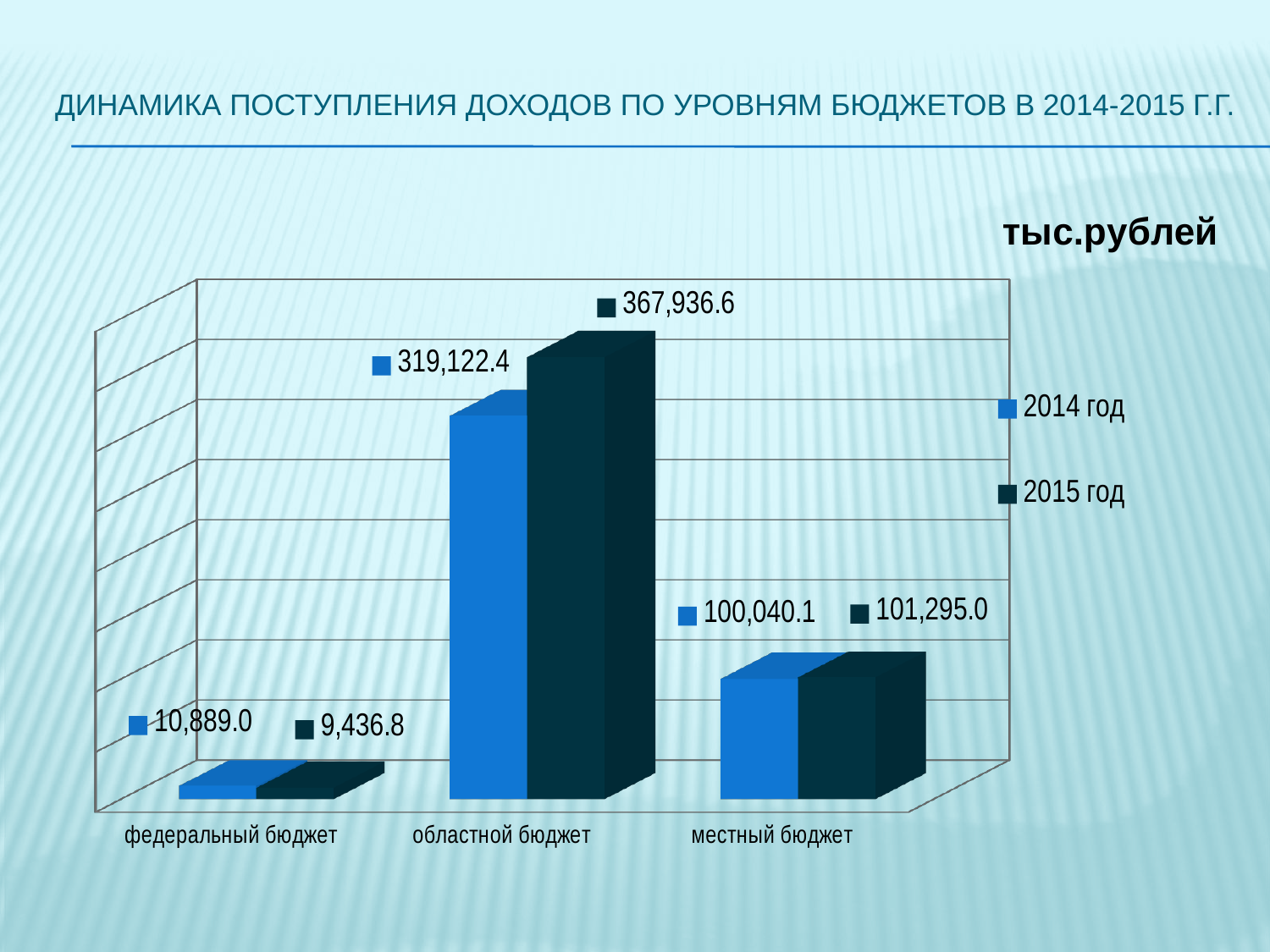

# Динамика поступления доходов по уровням бюджетов в 2014-2015 г.г.

[unsupported chart]